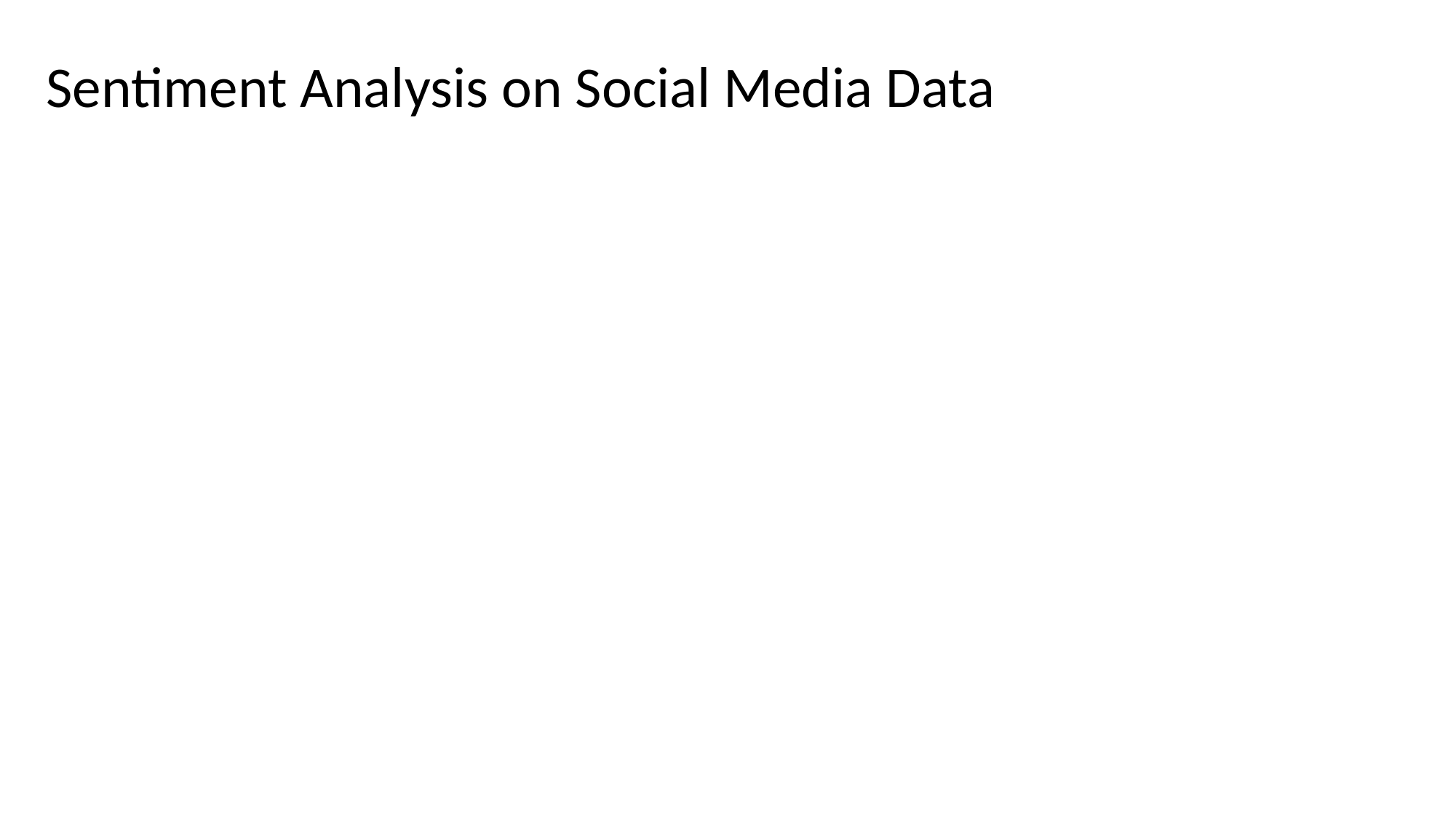

# Sentiment Analysis on Social Media Data